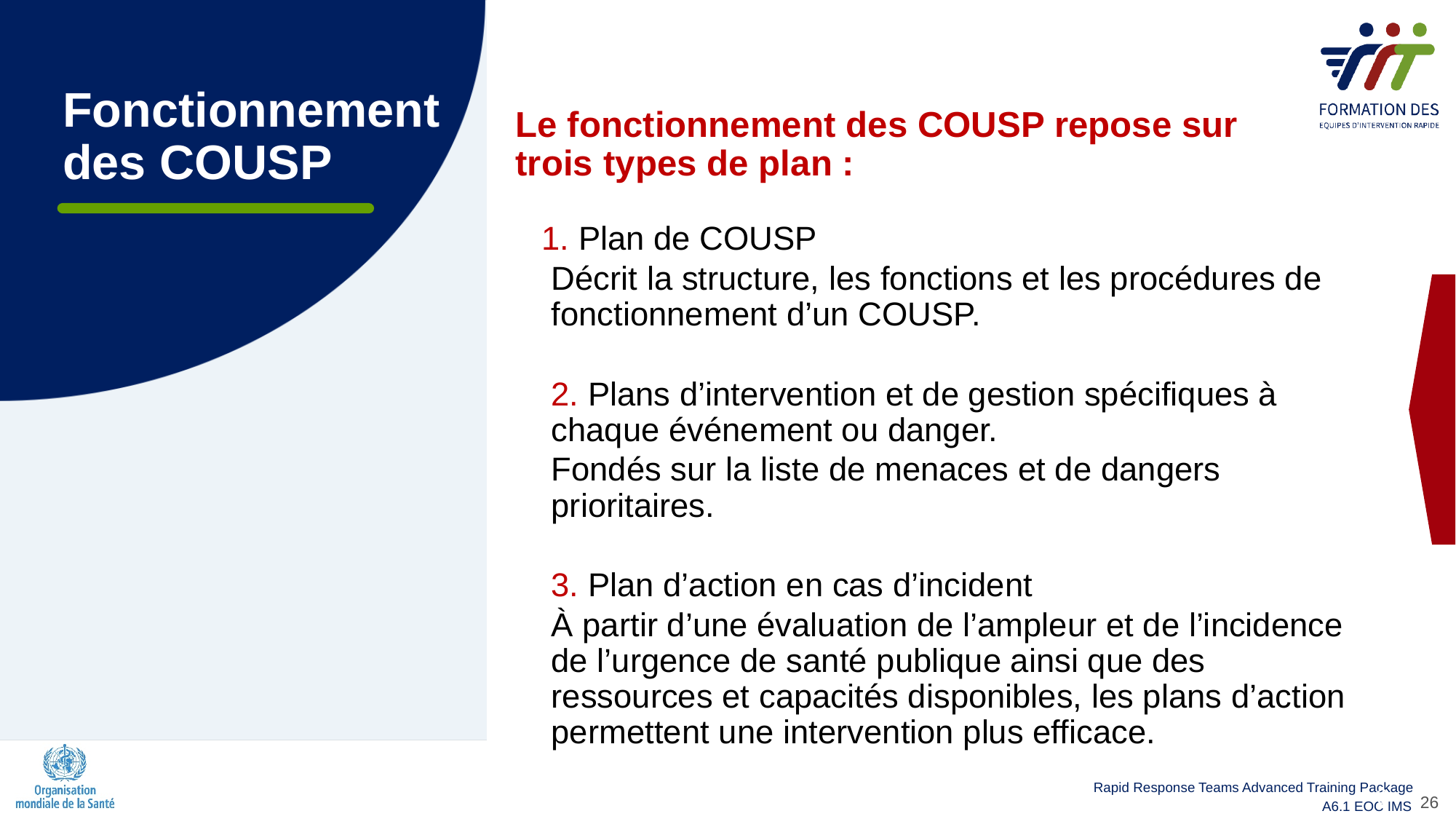

# Fonctionnement des COUSP
Le fonctionnement des COUSP repose sur trois types de plan :
 1. Plan de COUSP
Décrit la structure, les fonctions et les procédures de fonctionnement d’un COUSP.

2. Plans d’intervention et de gestion spécifiques à chaque événement ou danger.
Fondés sur la liste de menaces et de dangers prioritaires.

3. Plan d’action en cas d’incident
À partir d’une évaluation de l’ampleur et de l’incidence de l’urgence de santé publique ainsi que des ressources et capacités disponibles, les plans d’action permettent une intervention plus efficace.

26